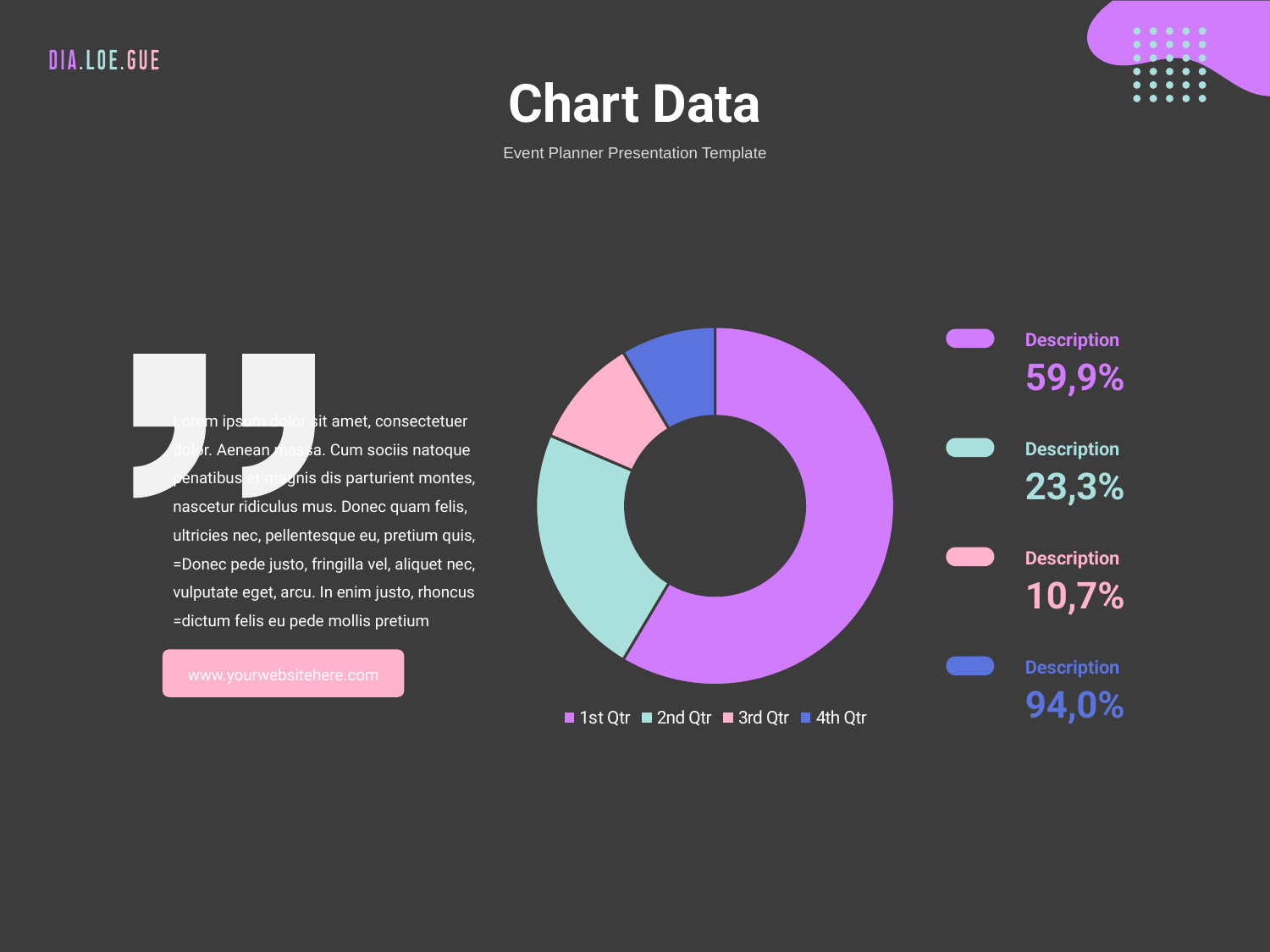

# Chart Data
Event Planner Presentation Template

### Chart

| Category | Sales |
|---|---|
| 1st Qtr | 8.2 |
| 2nd Qtr | 3.2 |
| 3rd Qtr | 1.4 |
| 4th Qtr | 1.2 |
Description

59,9%

Lorem ipsum dolor sit amet, consectetuer dolor. Aenean massa. Cum sociis natoque penatibus et magnis dis parturient montes, nascetur ridiculus mus. Donec quam felis, ultricies nec, pellentesque eu, pretium quis, =Donec pede justo, fringilla vel, aliquet nec, vulputate eget, arcu. In enim justo, rhoncus =dictum felis eu pede mollis pretium
Description

23,3%
Description

10,7%
Description

www.yourwebsitehere.com
94,0%